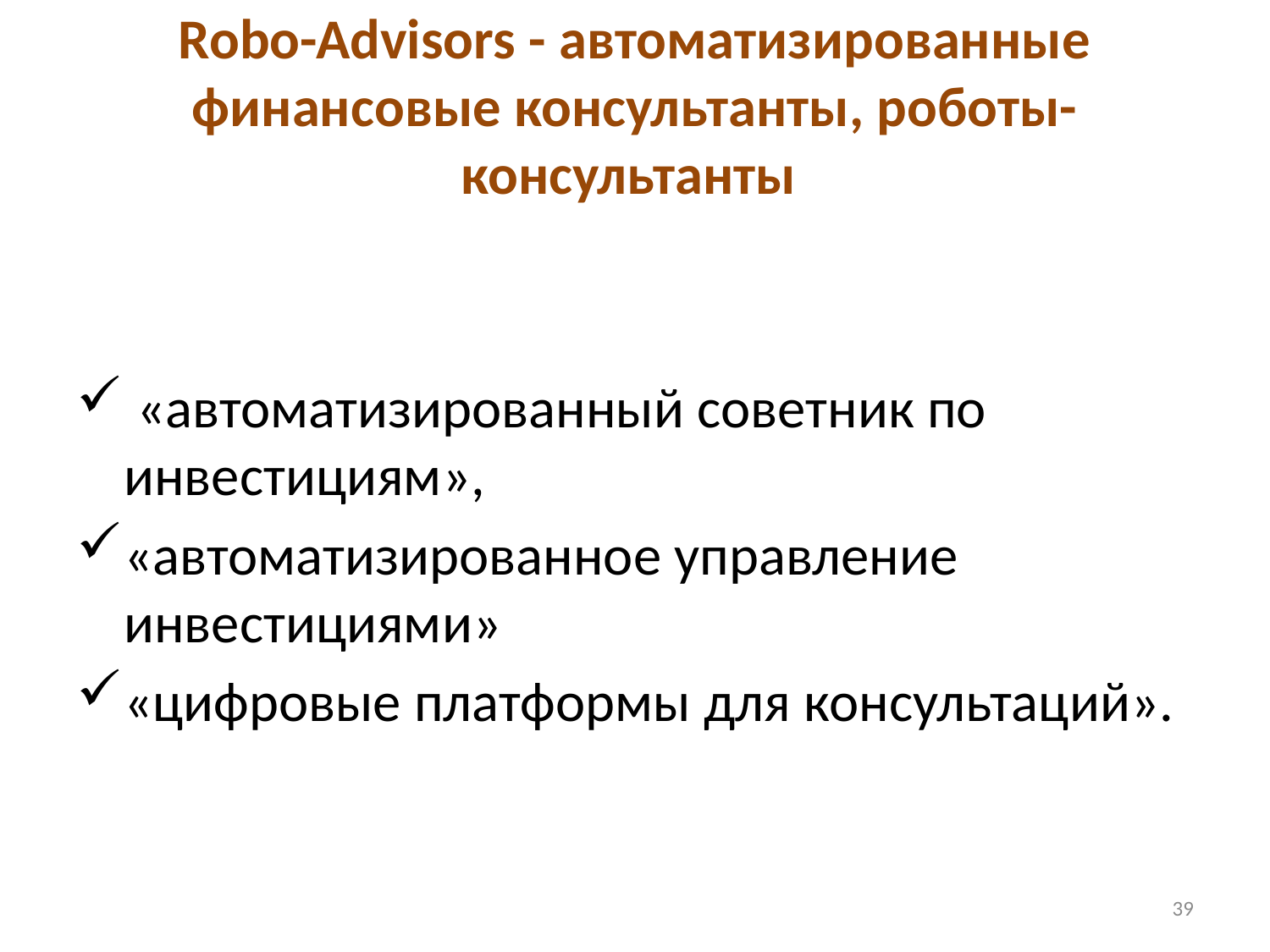

# Robo-Advisors - автоматизированные финансовые консультанты, роботы-консультанты

 «автоматизированный советник по инвестициям»,
«автоматизированное управление инвестициями»
«цифровые платформы для консультаций».

39